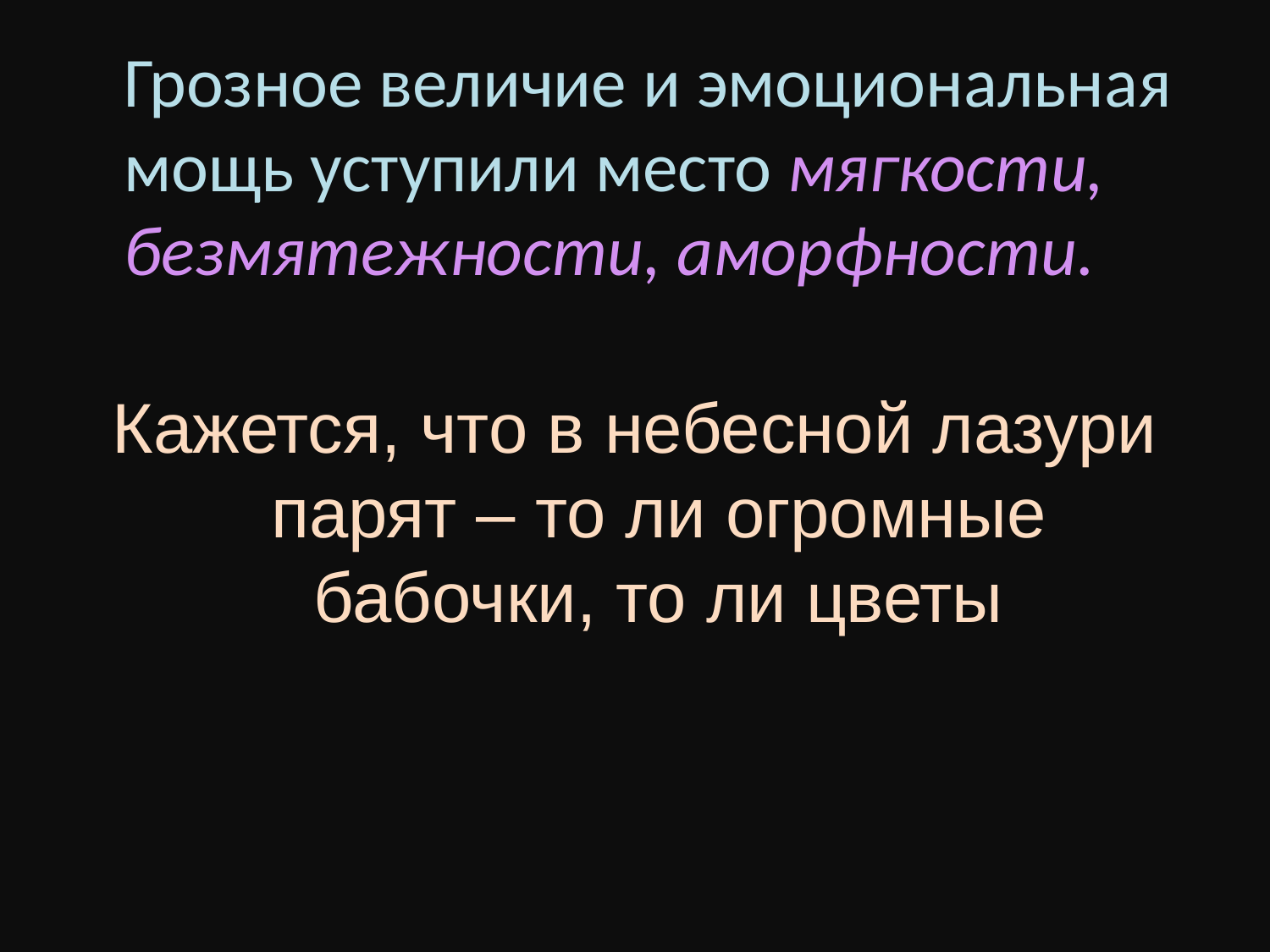

Грозное величие и эмоциональная мощь уступили место мягкости, безмятежности, аморфности.

Кажется, что в небесной лазури парят – то ли огромные бабочки, то ли цветы
#